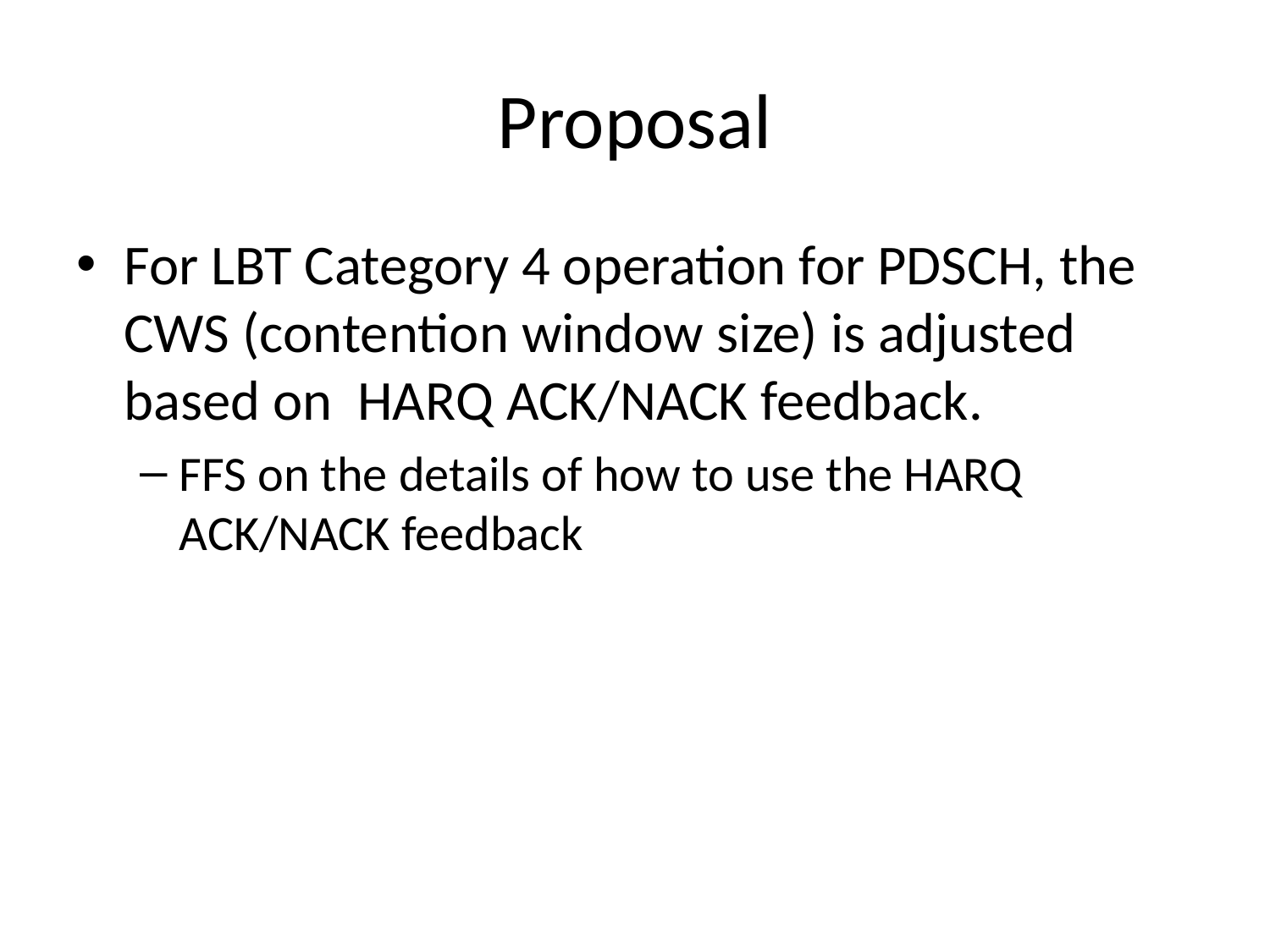

# Proposal
For LBT Category 4 operation for PDSCH, the CWS (contention window size) is adjusted based on  HARQ ACK/NACK feedback.
FFS on the details of how to use the HARQ ACK/NACK feedback